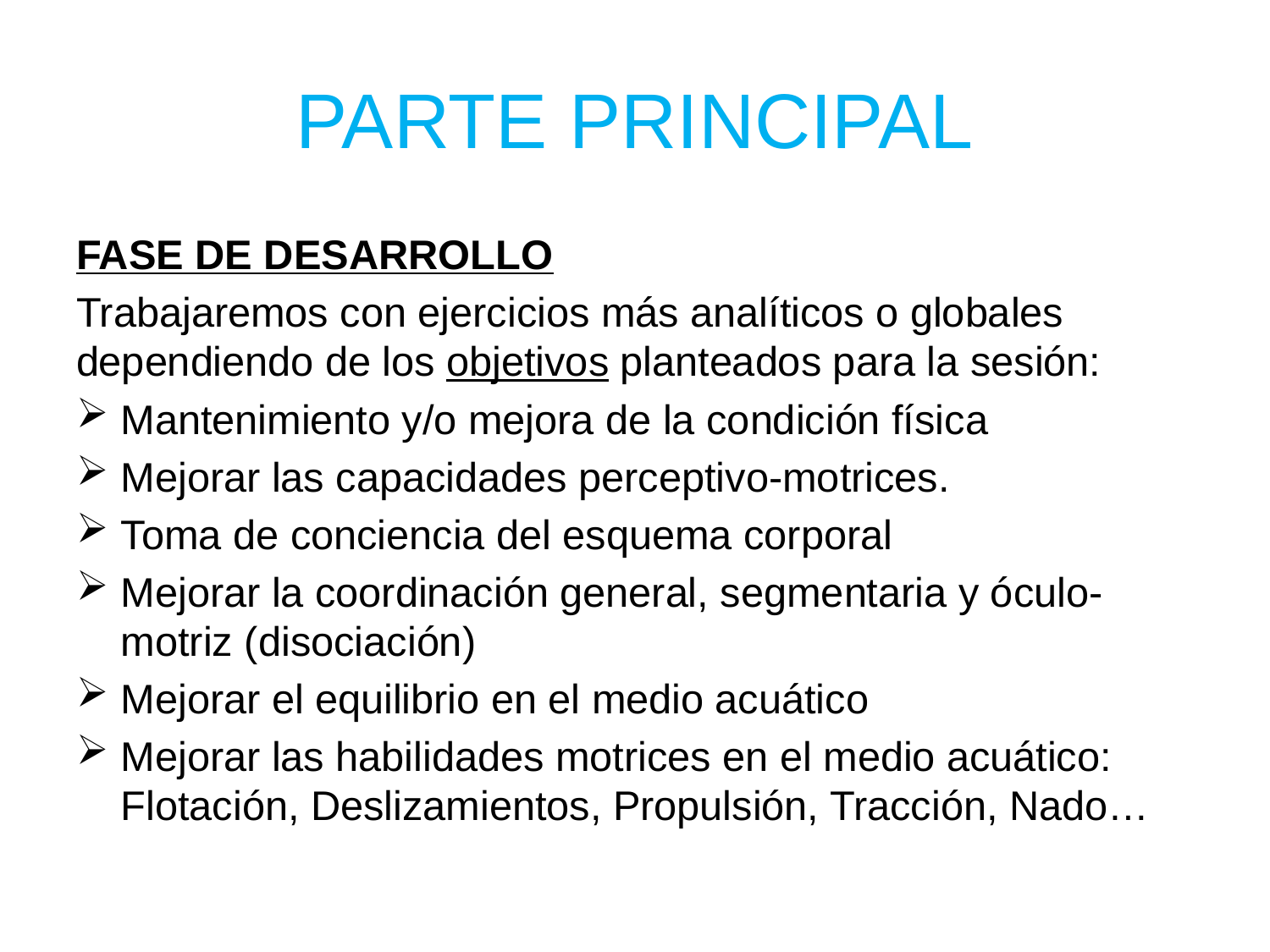

# PARTE PRINCIPAL
FASE DE DESARROLLO
Trabajaremos con ejercicios más analíticos o globales dependiendo de los objetivos planteados para la sesión:
Mantenimiento y/o mejora de la condición física
Mejorar las capacidades perceptivo-motrices.
Toma de conciencia del esquema corporal
Mejorar la coordinación general, segmentaria y óculo-motriz (disociación)
Mejorar el equilibrio en el medio acuático
Mejorar las habilidades motrices en el medio acuático: Flotación, Deslizamientos, Propulsión, Tracción, Nado…